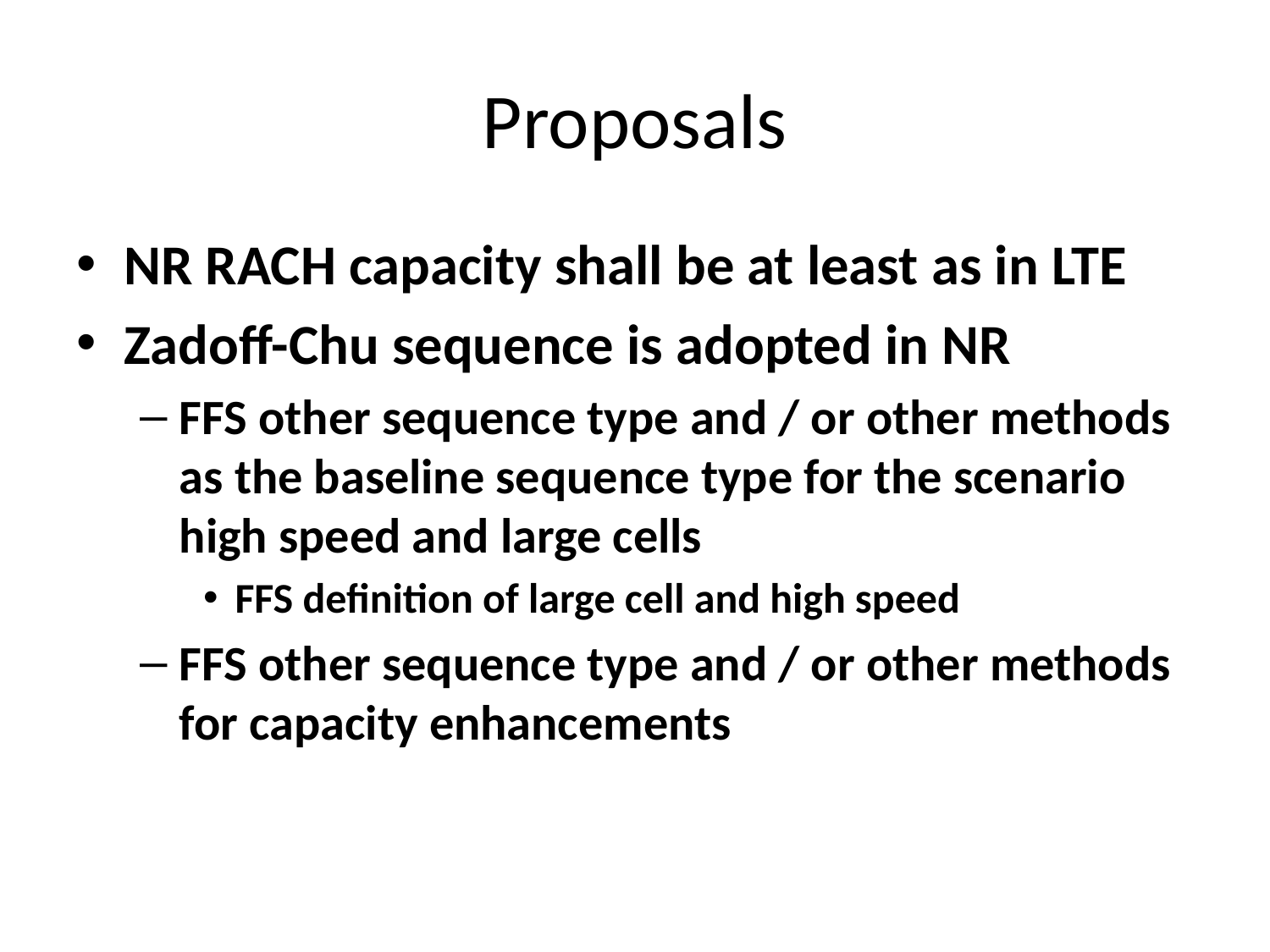

# Proposals
NR RACH capacity shall be at least as in LTE
Zadoff-Chu sequence is adopted in NR
FFS other sequence type and / or other methods as the baseline sequence type for the scenario high speed and large cells
FFS definition of large cell and high speed
FFS other sequence type and / or other methods for capacity enhancements